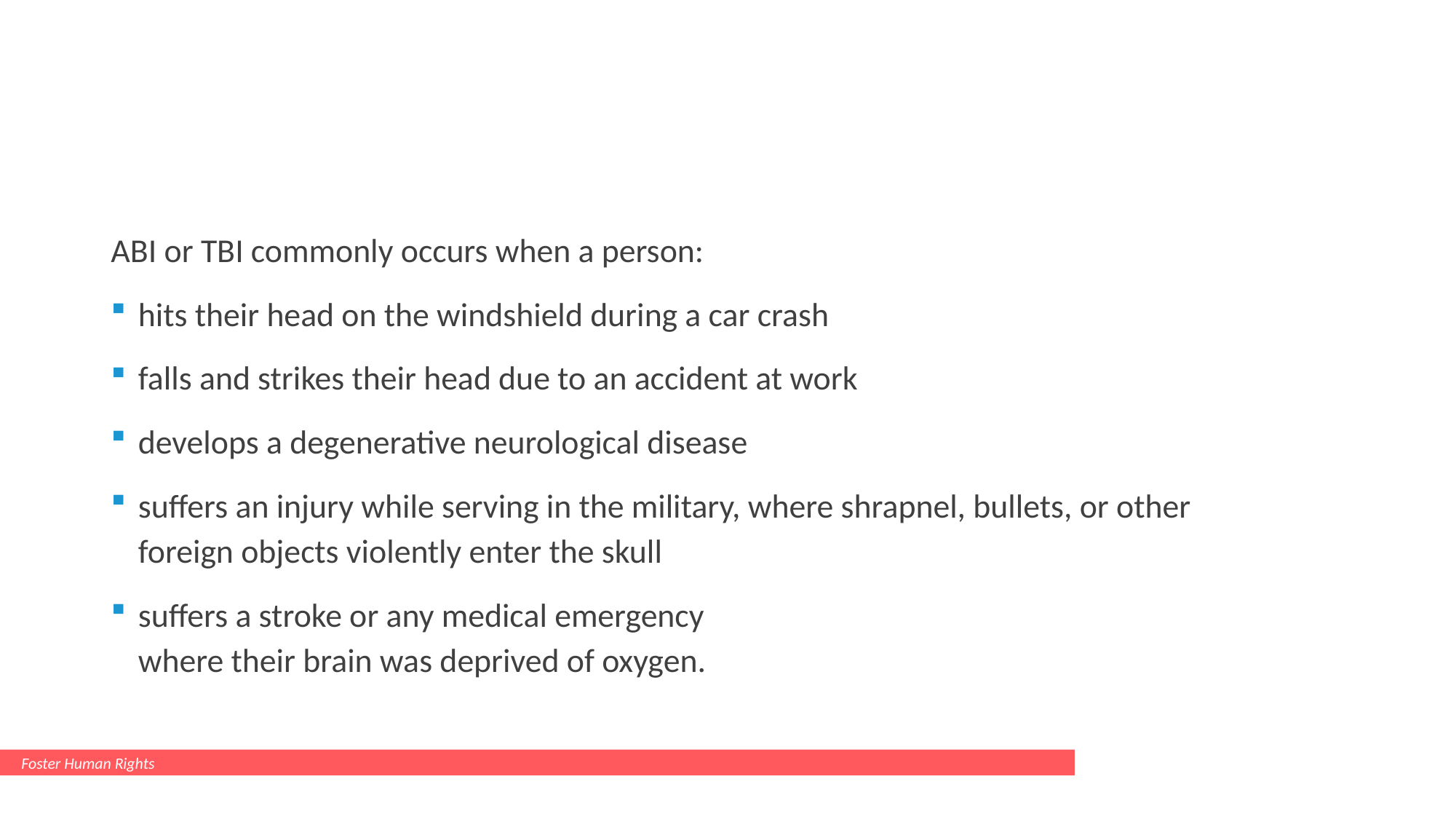

#
ABI or TBI commonly occurs when a person:
hits their head on the windshield during a car crash
falls and strikes their head due to an accident at work
develops a degenerative neurological disease
suffers an injury while serving in the military, where shrapnel, bullets, or other foreign objects violently enter the skull
suffers a stroke or any medical emergency
where their brain was deprived of oxygen.
Foster Human Rights